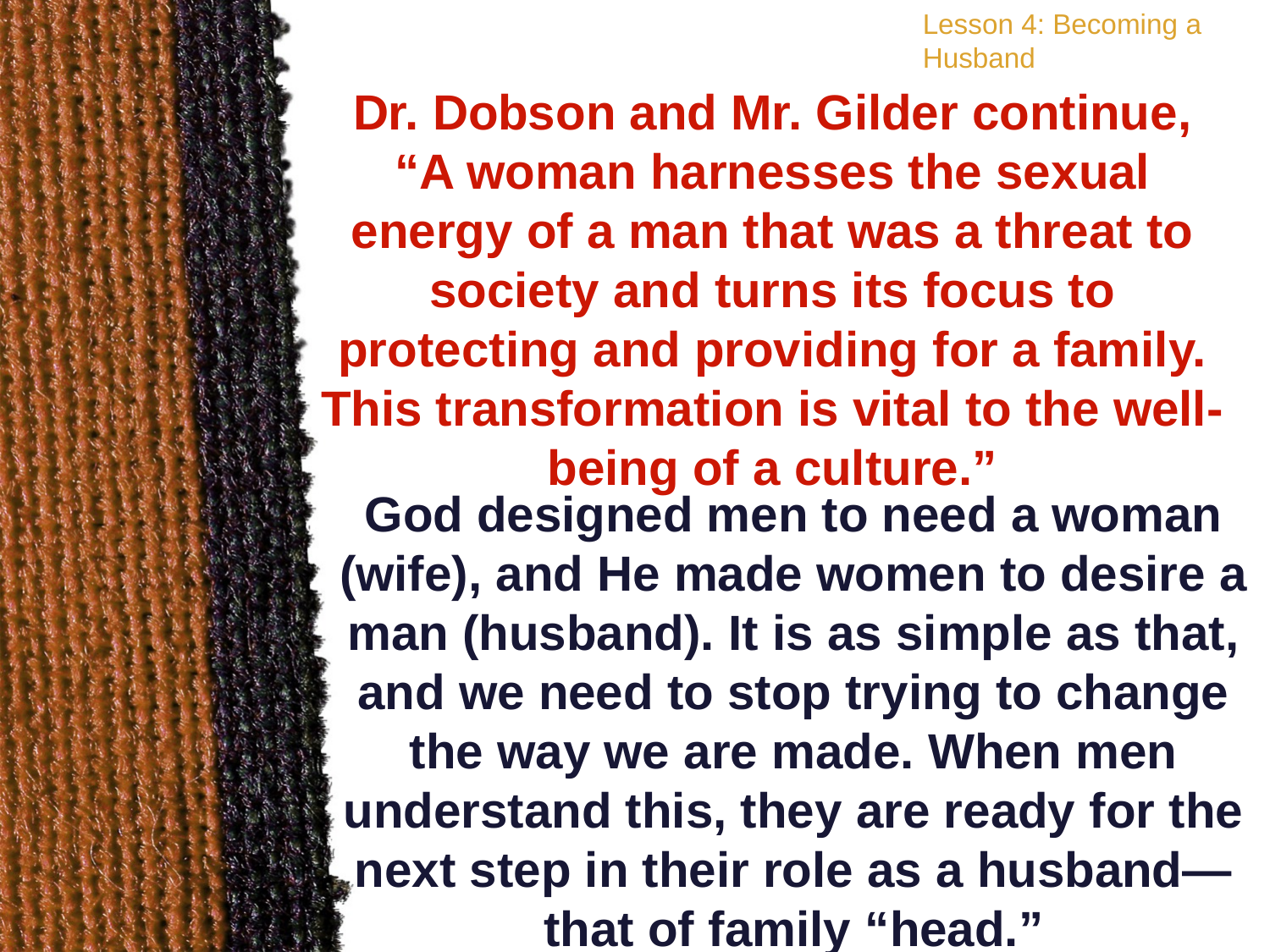

Lesson 4: Becoming a Husband
Dr. Dobson and Mr. Gilder continue, “A woman harnesses the sexual energy of a man that was a threat to society and turns its focus to protecting and providing for a family. This transformation is vital to the well-being of a culture.”
God designed men to need a woman (wife), and He made women to desire a man (husband). It is as simple as that, and we need to stop trying to change the way we are made. When men understand this, they are ready for the next step in their role as a husband—that of family “head.”